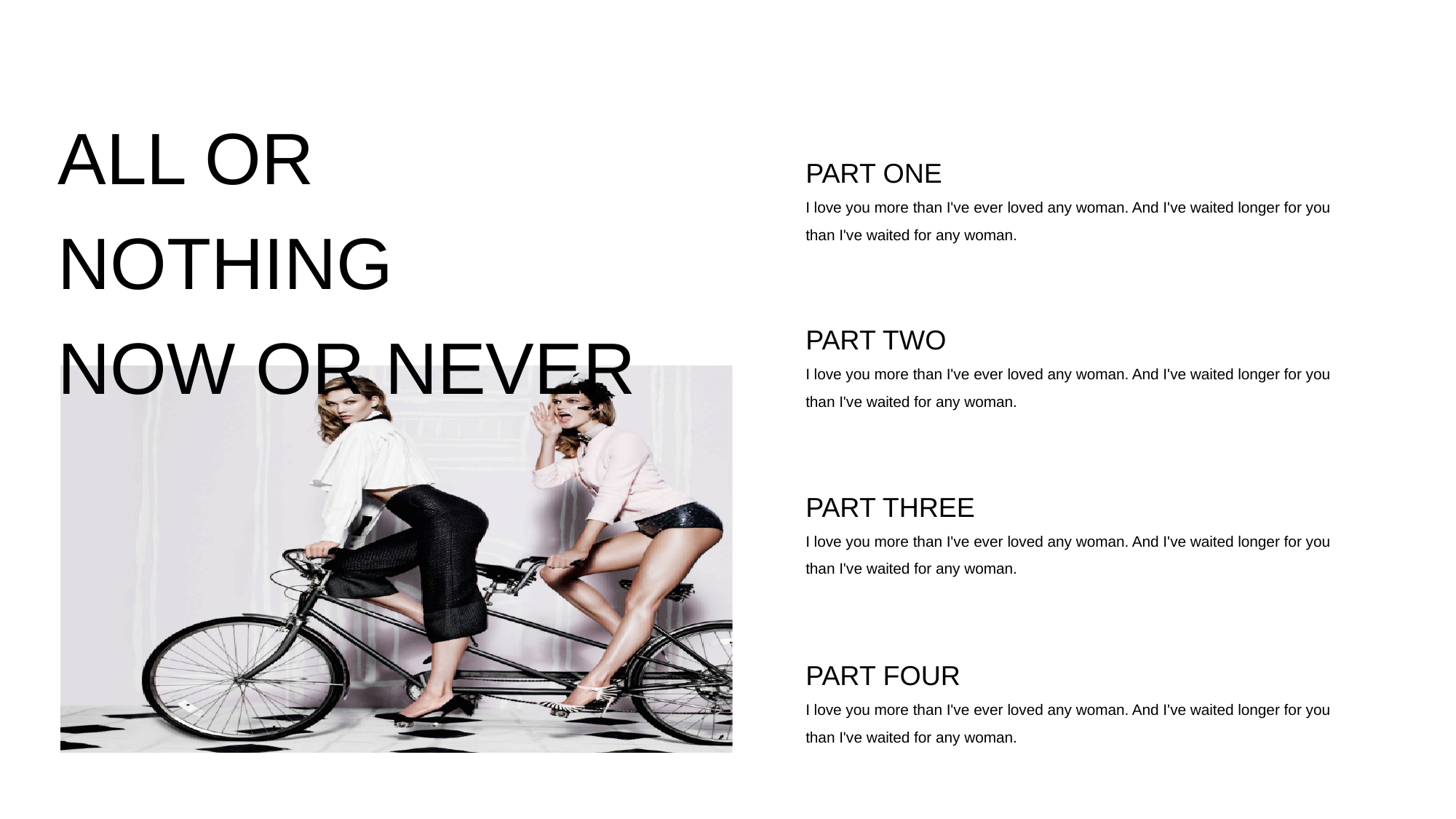

ALL OR NOTHING
NOW OR NEVER
PART ONE
I love you more than I've ever loved any woman. And I've waited longer for you than I've waited for any woman.
PART TWO
I love you more than I've ever loved any woman. And I've waited longer for you than I've waited for any woman.

PART THREE
I love you more than I've ever loved any woman. And I've waited longer for you than I've waited for any woman.
PART FOUR
I love you more than I've ever loved any woman. And I've waited longer for you than I've waited for any woman.